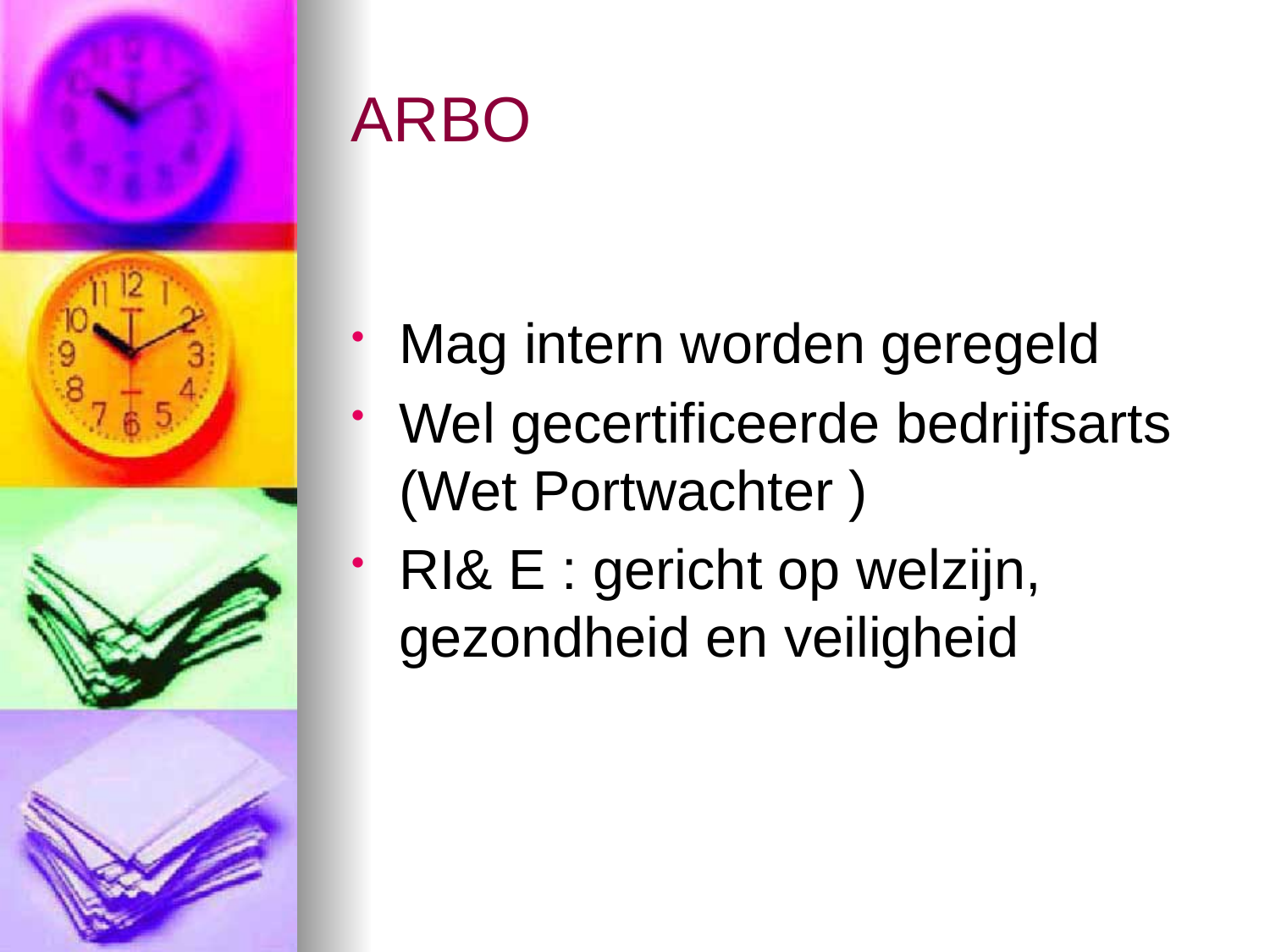

# ARBO

Mag intern worden geregeld
Wel gecertificeerde bedrijfsarts (Wet Portwachter )
RI& E : gericht op welzijn, gezondheid en veiligheid